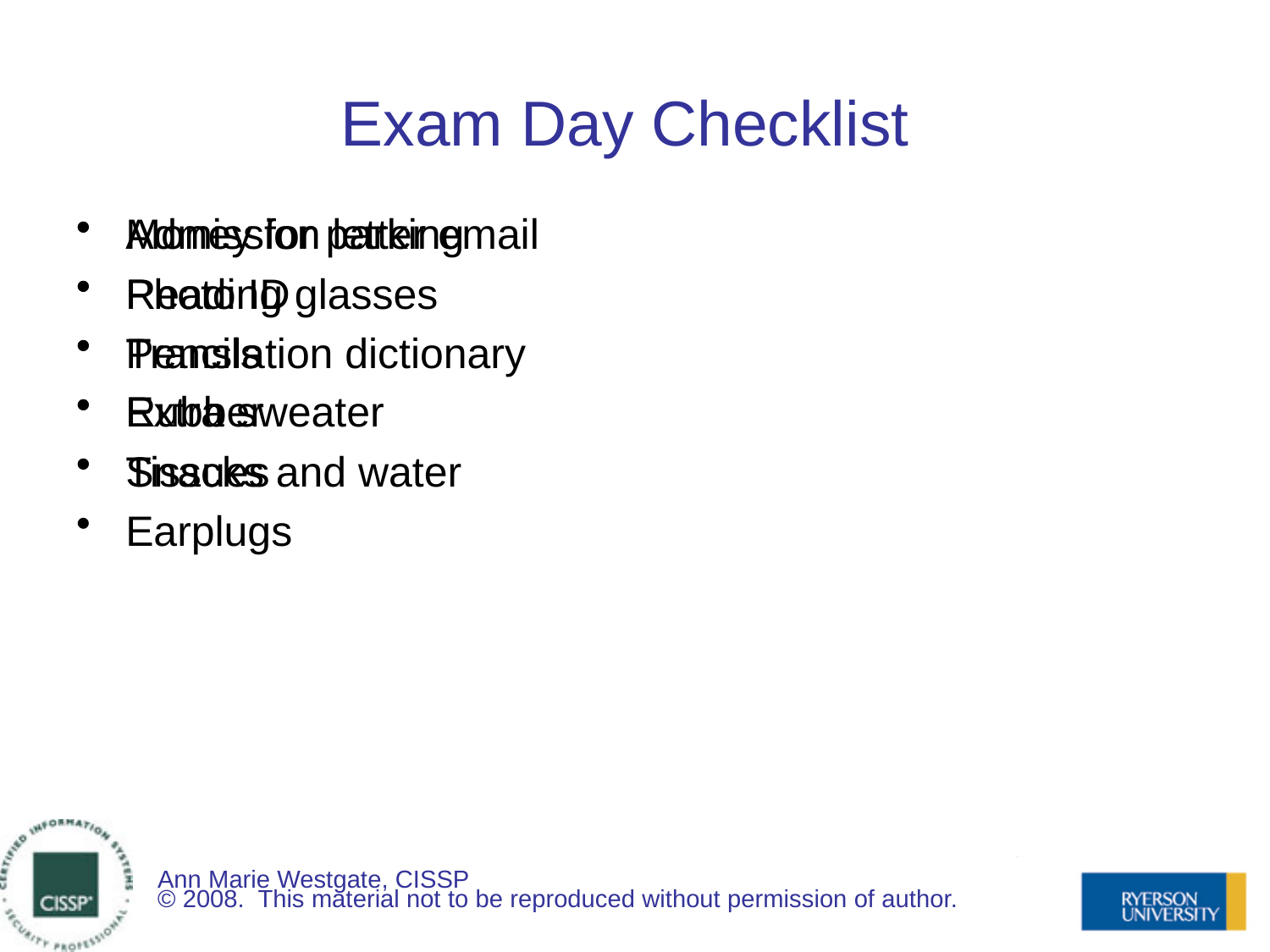

# Exam Day Checklist
Admission letter email
Photo ID
Pencils
Rubber
Snacks and water
Money for parking
Reading glasses
Translation dictionary
Extra sweater
Tissues
Earplugs

Ann Marie Westgate, CISSP
© 2008.  This material not to be reproduced without permission of author.